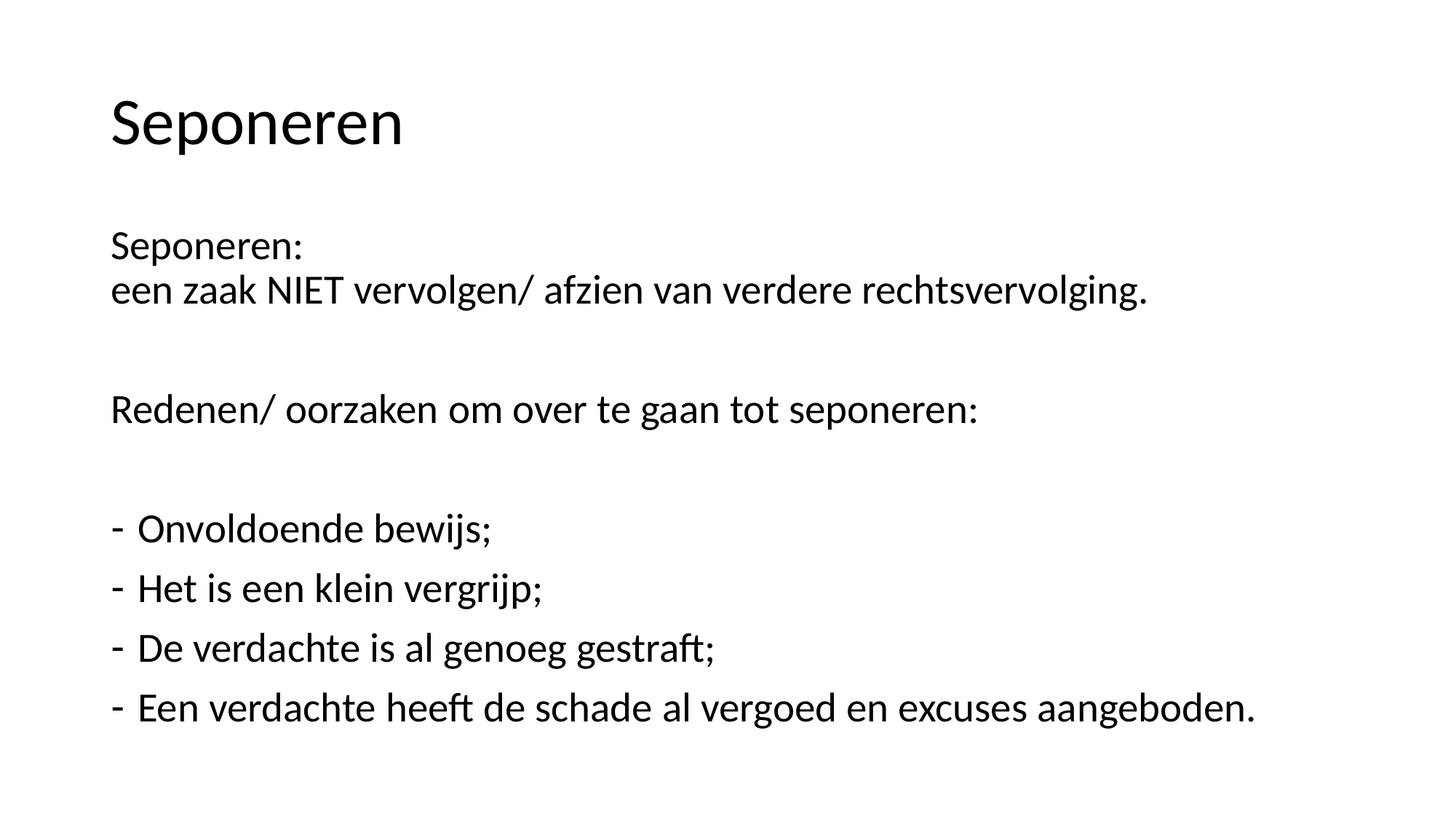

# Seponeren
Seponeren:
een zaak NIET vervolgen/ afzien van verdere rechtsvervolging.

Redenen/ oorzaken om over te gaan tot seponeren:

Onvoldoende bewijs;
Het is een klein vergrijp;
De verdachte is al genoeg gestraft;
Een verdachte heeft de schade al vergoed en excuses aangeboden.